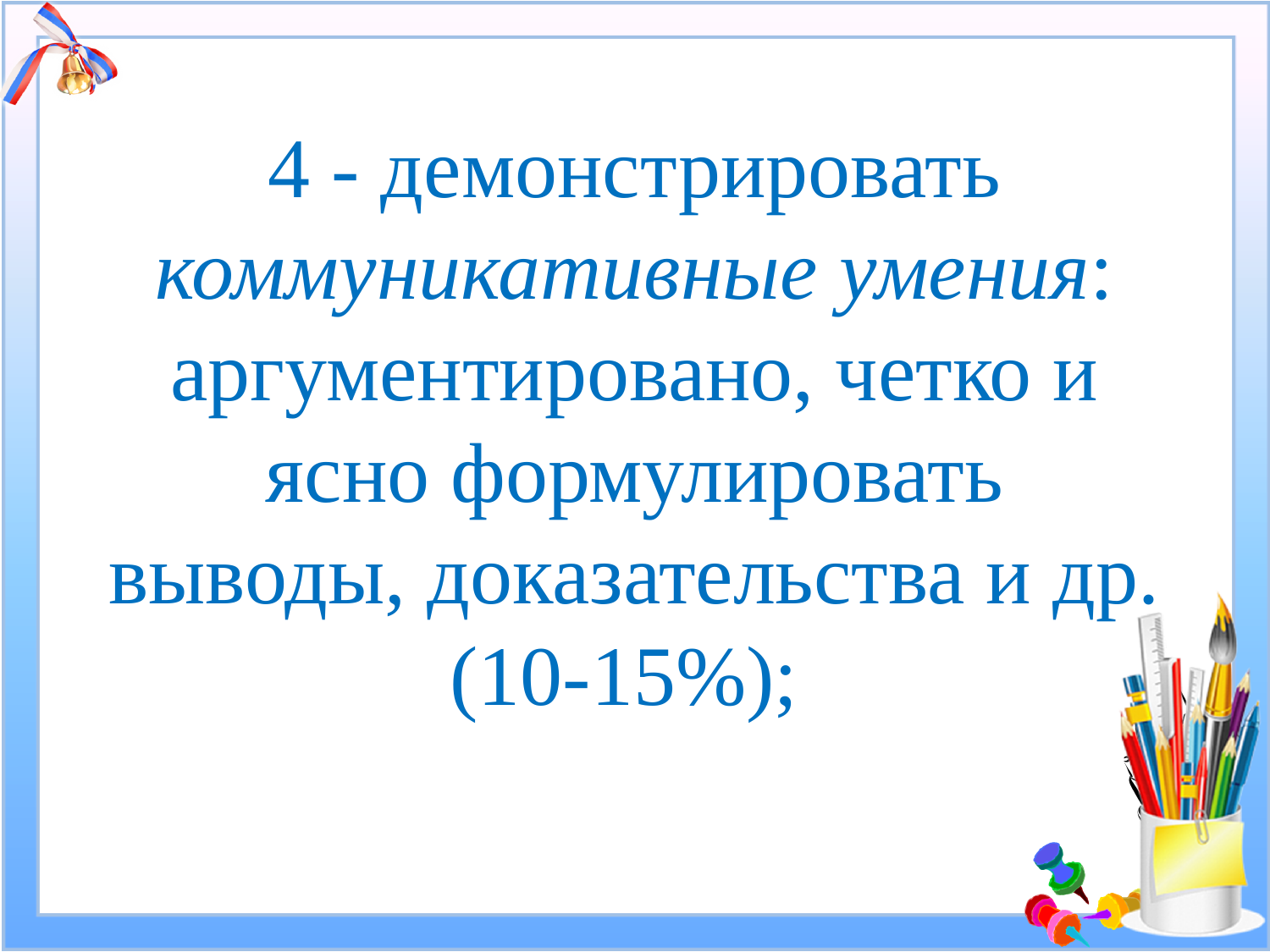

# 4 - демонстрировать коммуникативные умения: аргументировано, четко и ясно формулировать выводы, доказательства и др.(10-15%);